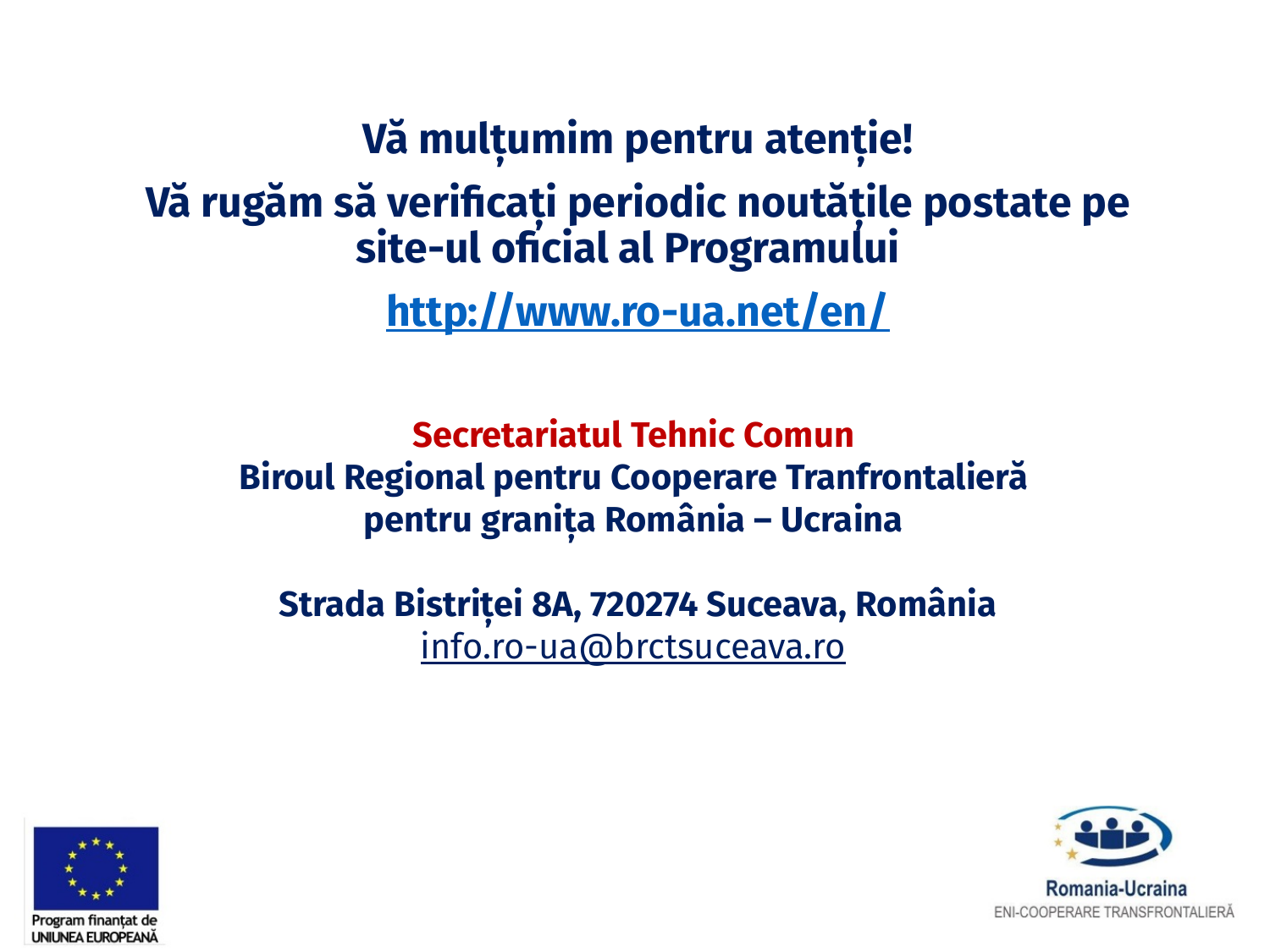

Vă mulțumim pentru atenție!
Vă rugăm să verificați periodic noutățile postate pe site-ul oficial al Programului
http://www.ro-ua.net/en/

Secretariatul Tehnic Comun
Biroul Regional pentru Cooperare Tranfrontalieră
pentru granița România – Ucraina

Strada Bistriței 8A, 720274 Suceava, România
info.ro-ua@brctsuceava.ro